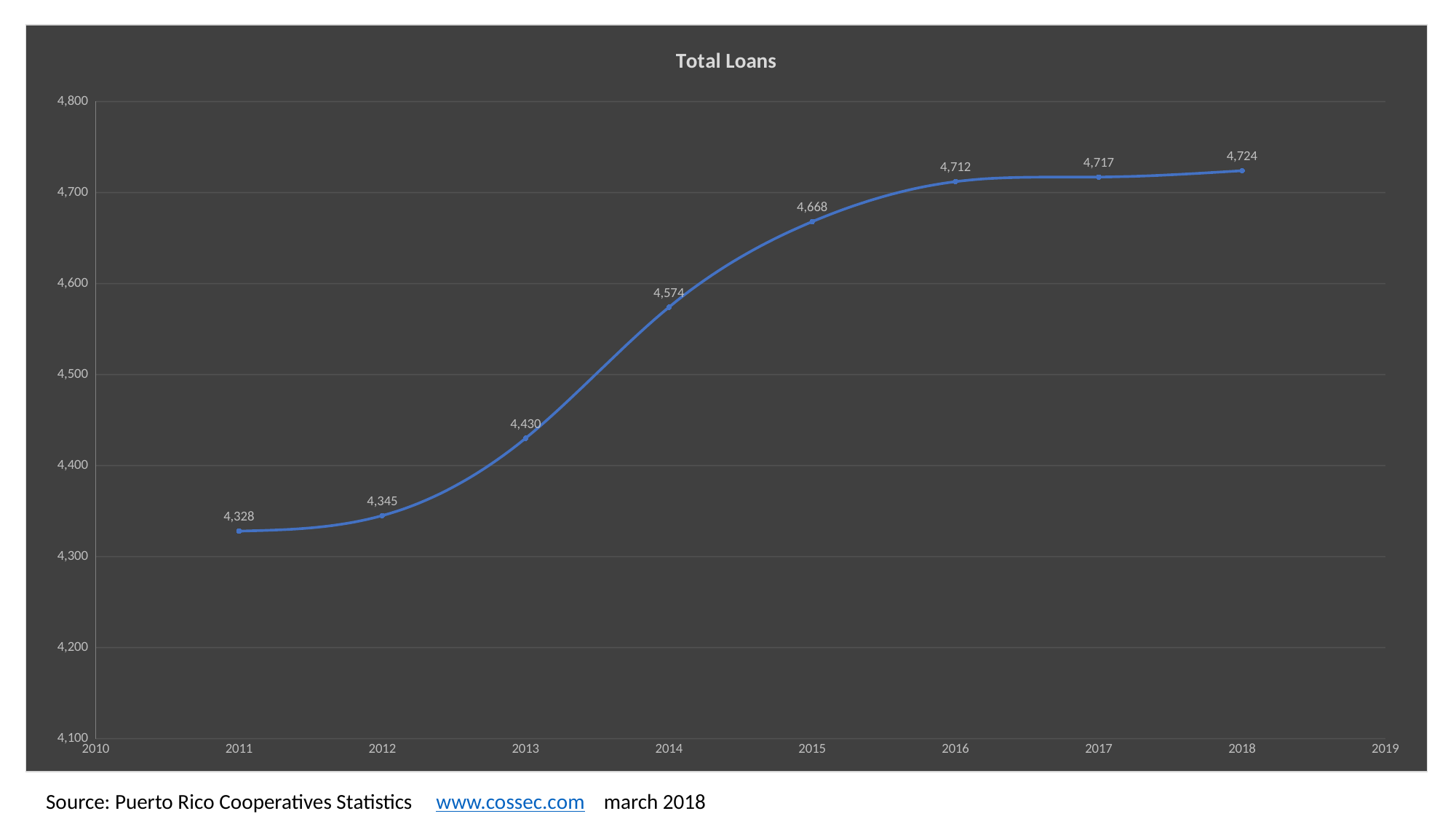

### Chart:

| Category | Total Loans |
|---|---|
Source: Puerto Rico Cooperatives Statistics     www.cossec.com    march 2018